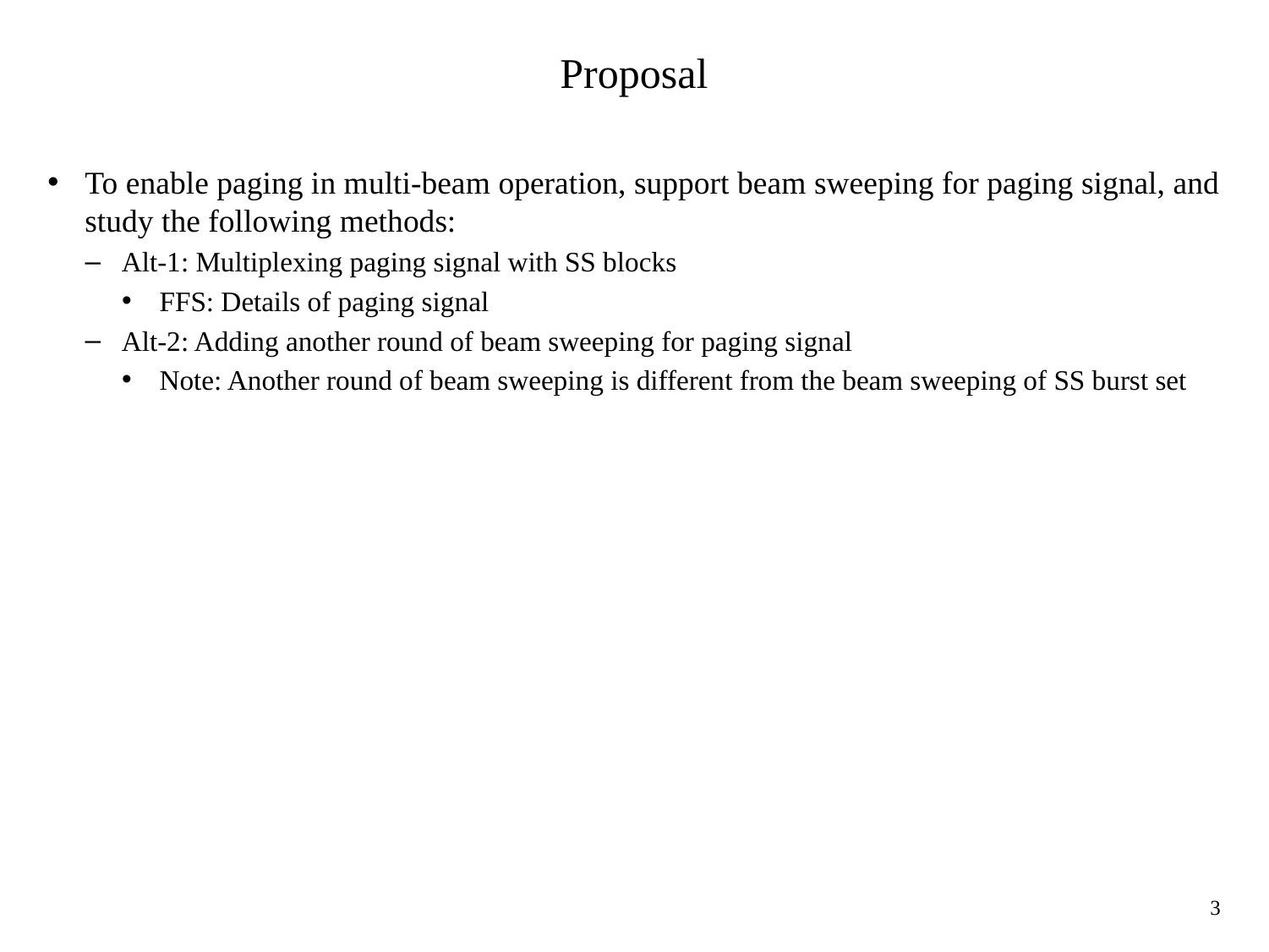

# Proposal
To enable paging in multi-beam operation, support beam sweeping for paging signal, and study the following methods:
Alt-1: Multiplexing paging signal with SS blocks
FFS: Details of paging signal
Alt-2: Adding another round of beam sweeping for paging signal
Note: Another round of beam sweeping is different from the beam sweeping of SS burst set
3